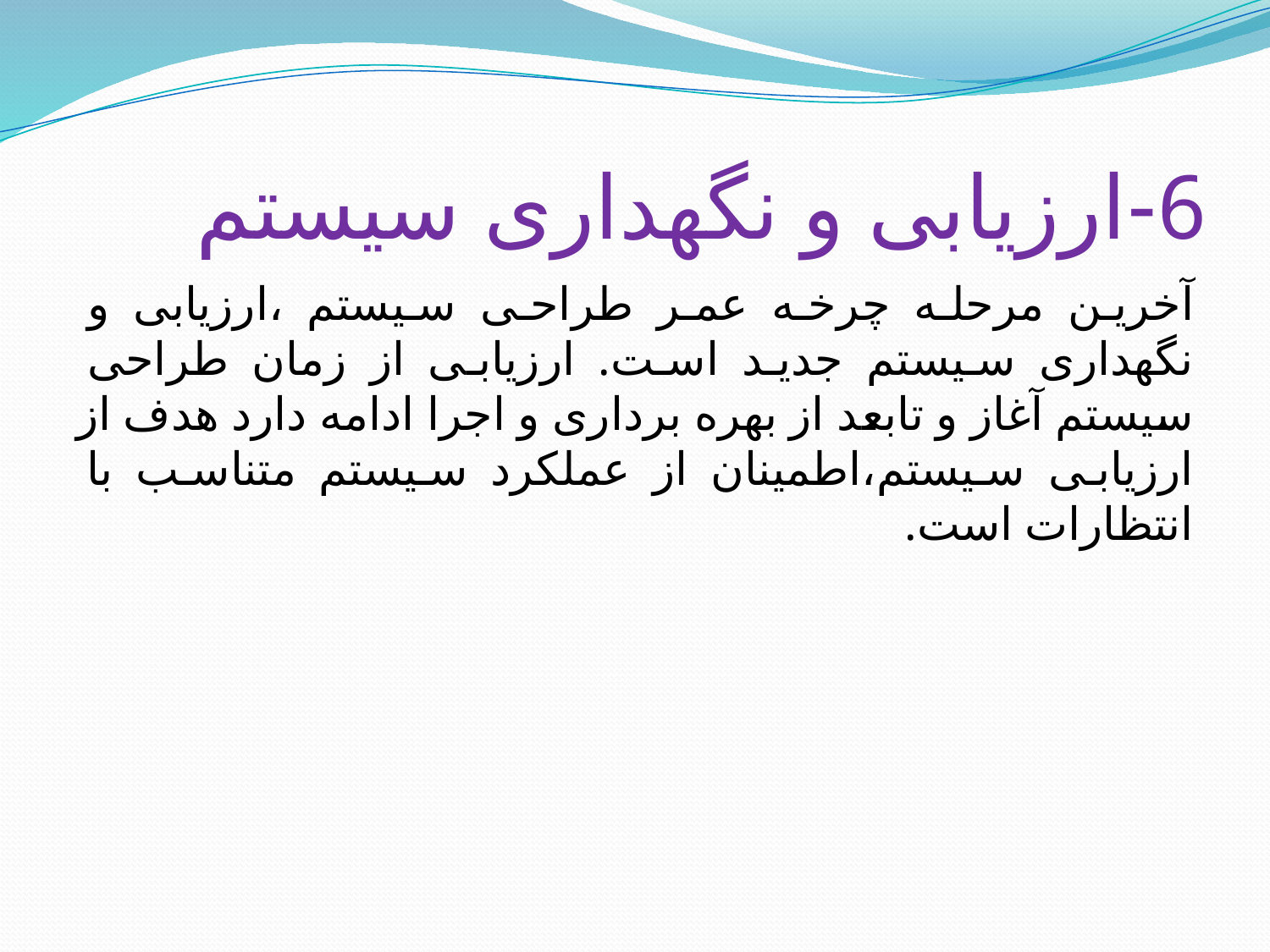

# 6-ارزیابی و نگهداری سیستم
آخرین مرحله چرخه عمر طراحی سیستم ،ارزیابی و نگهداری سیستم جدید است. ارزیابی از زمان طراحی سیستم آغاز و تابعد از بهره برداری و اجرا ادامه دارد هدف از ارزیابی سیستم،اطمینان از عملکرد سیستم متناسب با انتظارات است.